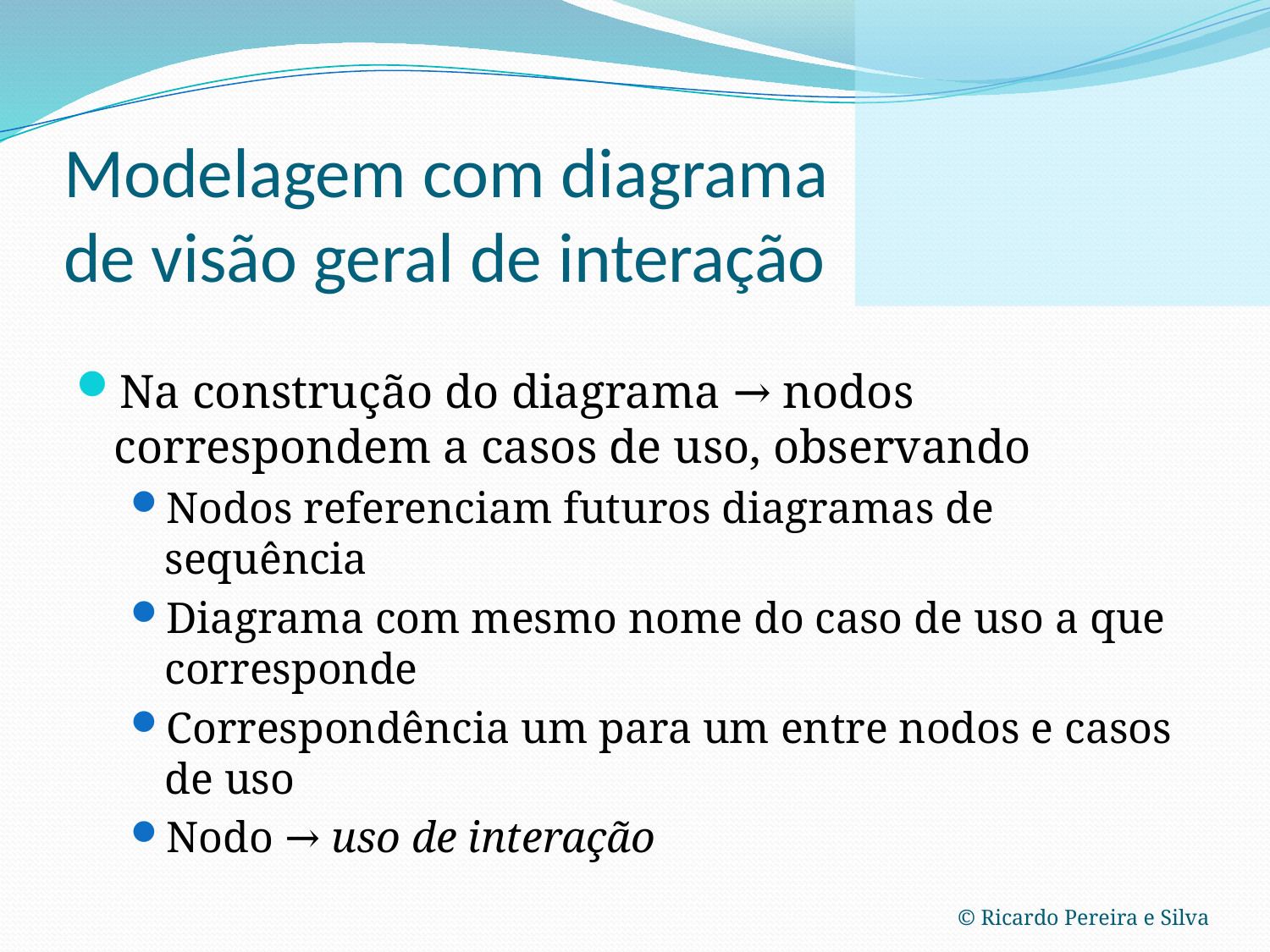

# Modelagem com diagrama de visão geral de interação
Na construção do diagrama → nodos correspondem a casos de uso, observando
Nodos referenciam futuros diagramas de sequência
Diagrama com mesmo nome do caso de uso a que corresponde
Correspondência um para um entre nodos e casos de uso
Nodo → uso de interação
© Ricardo Pereira e Silva